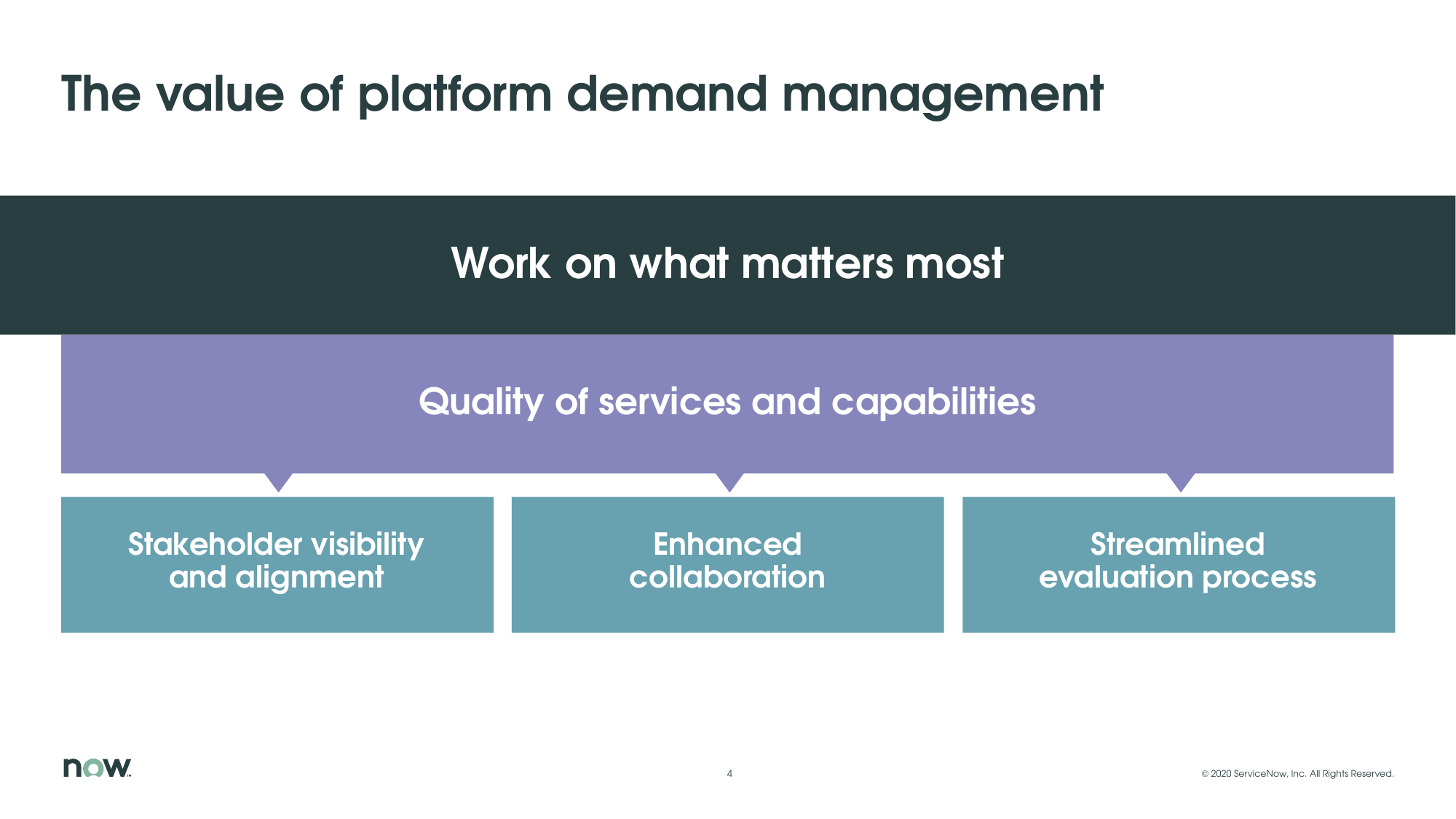

# The value of platform demand management

Work on what matters most

Quality of services and capabilities

Stakeholder visibility and alignment
Enhanced collaboration
Streamlined evaluation process
Quality of services and capabilities